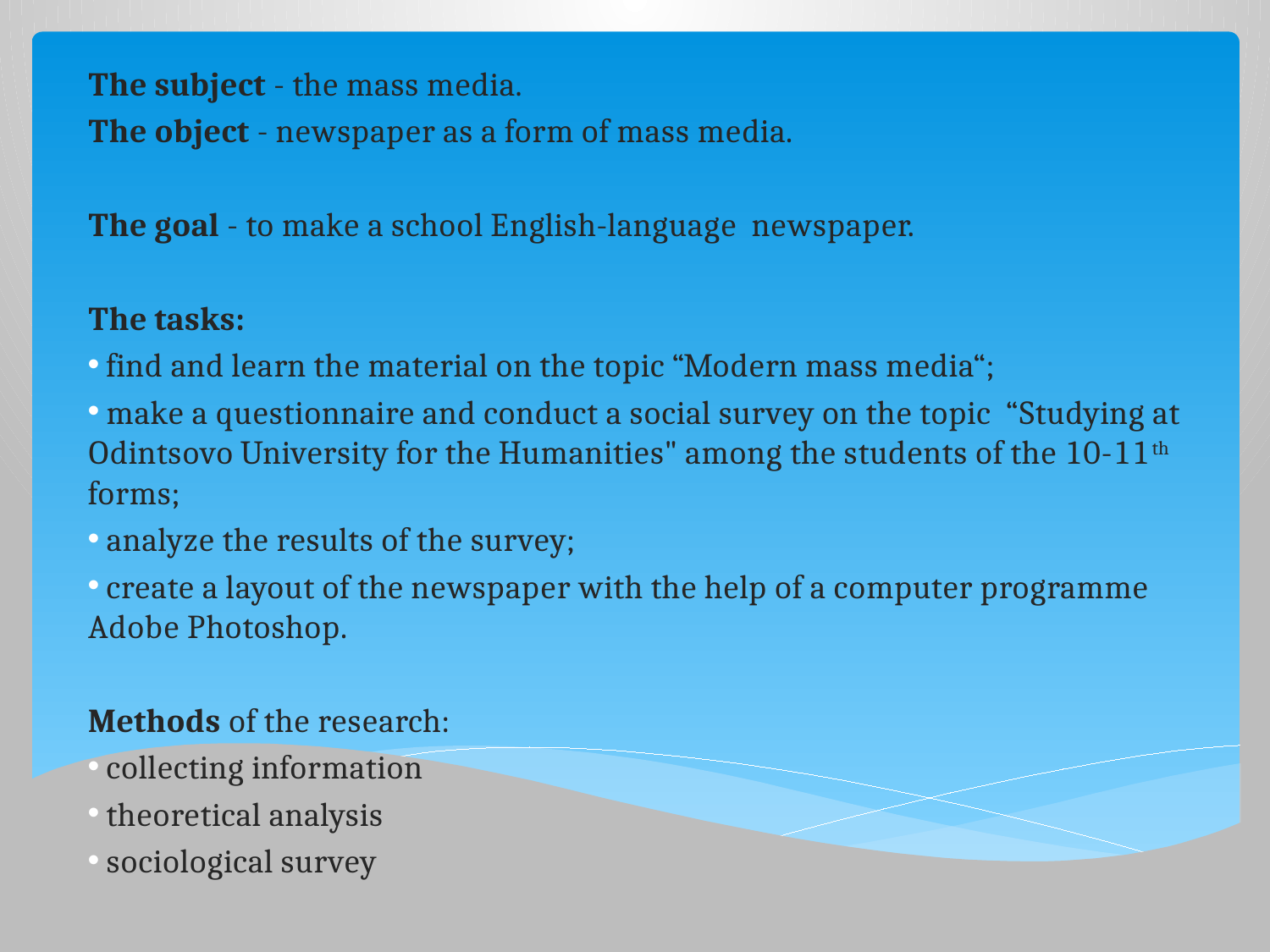

The subject - the mass media.
The object - newspaper as a form of mass media.

The goal - to make a school English-language  newspaper.

The tasks:
 find and learn the material on the topic “Modern mass media“;
 make a questionnaire and conduct a social survey on the topic  “Studying at Odintsovo University for the Humanities" among the students of the 10-11th forms;
 analyze the results of the survey;
 create a layout of the newspaper with the help of a computer programme Adobe Photoshop.

Methods of the research:
 collecting information
 theoretical analysis
 sociological survey